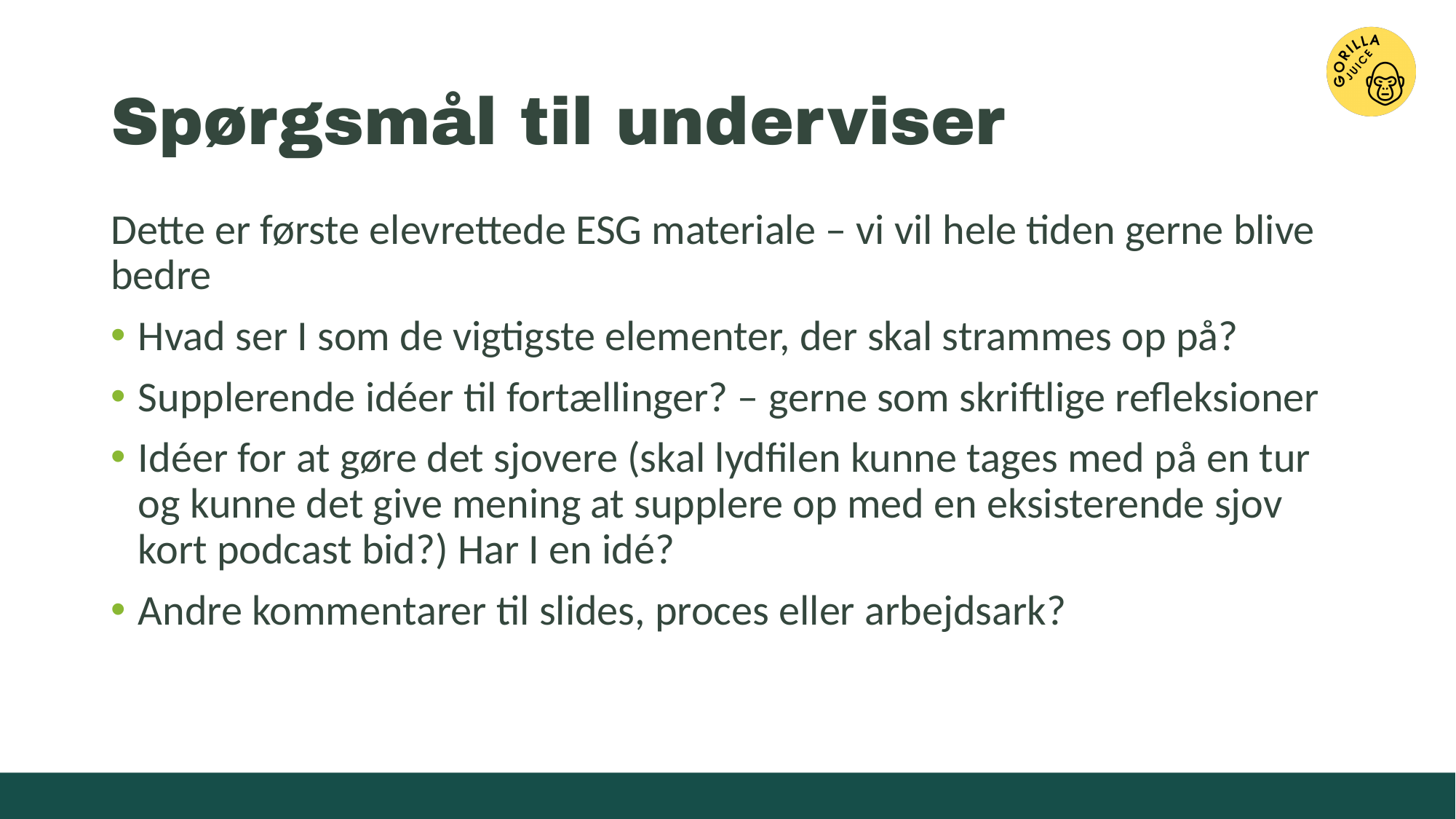

# Spørgsmål til underviser
Dette er første elevrettede ESG materiale – vi vil hele tiden gerne blive bedre
Hvad ser I som de vigtigste elementer, der skal strammes op på?
Supplerende idéer til fortællinger? – gerne som skriftlige refleksioner
Idéer for at gøre det sjovere (skal lydfilen kunne tages med på en tur og kunne det give mening at supplere op med en eksisterende sjov kort podcast bid?) Har I en idé?
Andre kommentarer til slides, proces eller arbejdsark?